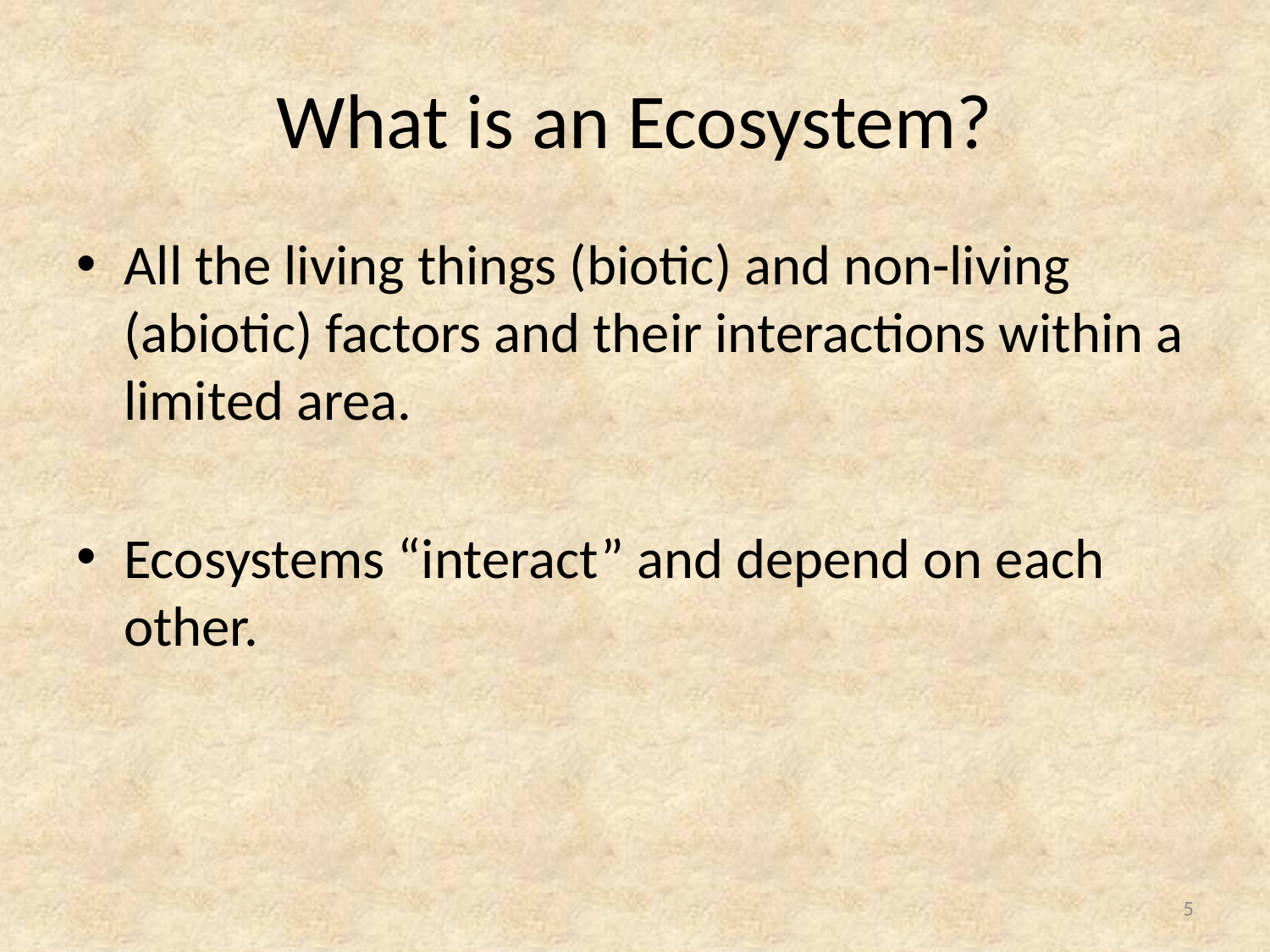

# What is an Ecosystem?
All the living things (biotic) and non-living (abiotic) factors and their interactions within a limited area.

Ecosystems “interact” and depend on each other.
5